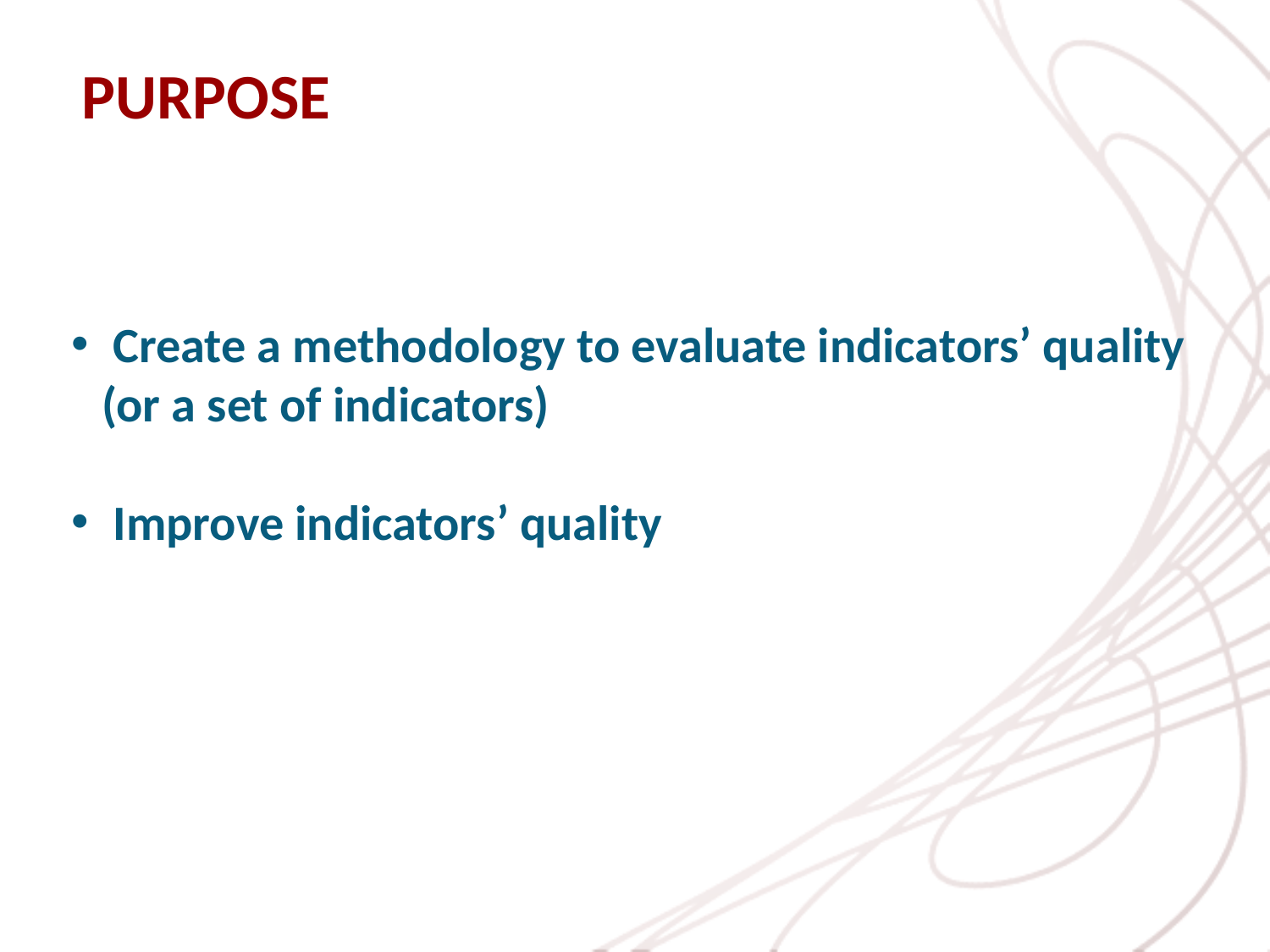

PURPOSE

 Create a methodology to evaluate indicators’ quality (or a set of indicators)

 Improve indicators’ quality